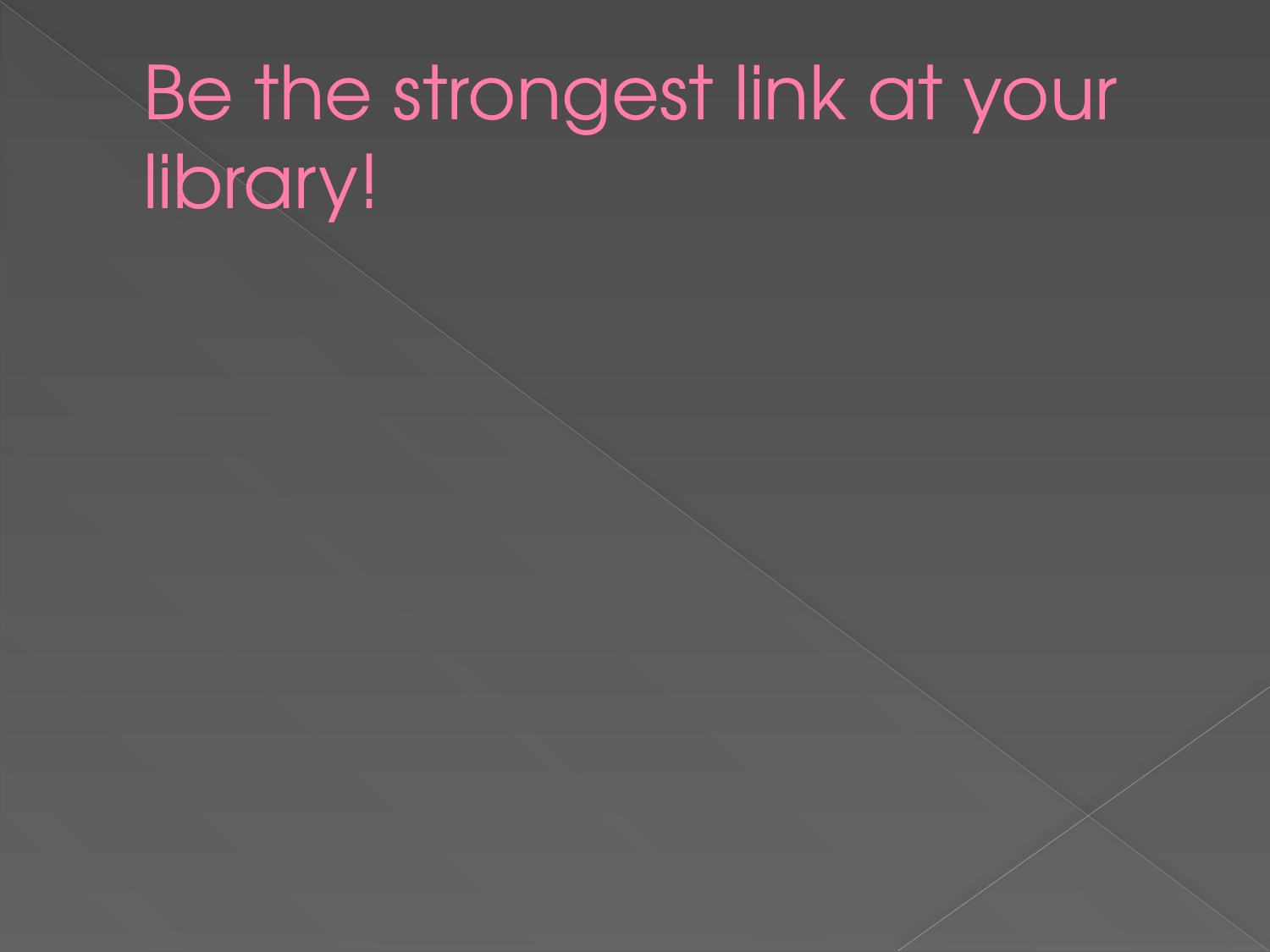

# Be the strongest link at your library!